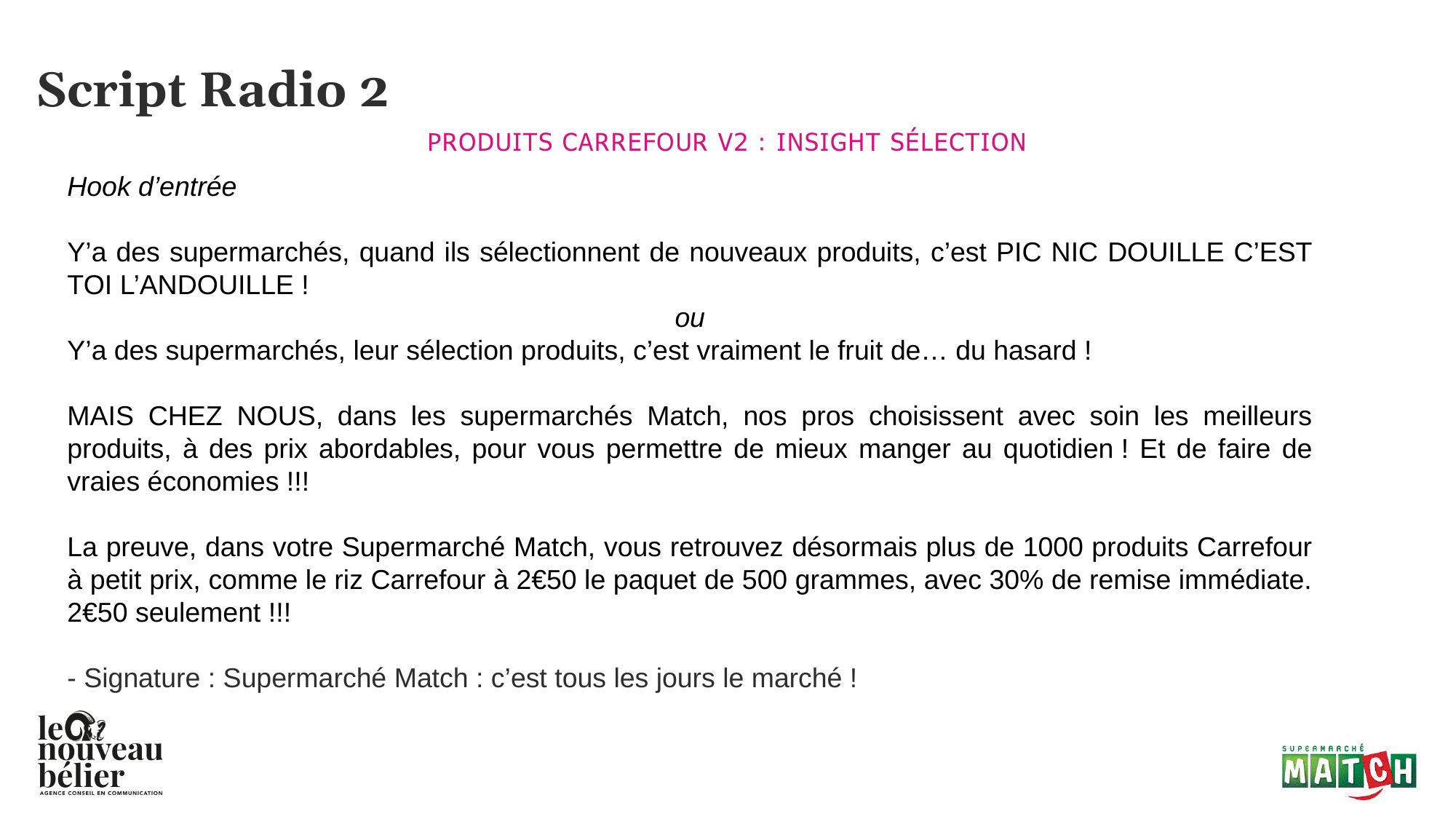

# Script Radio 2
Produits Carrefour V2 : Insight Sélection

Hook d’entrée

Y’a des supermarchés, quand ils sélectionnent de nouveaux produits, c’est PIC NIC DOUILLE C’EST TOI L’ANDOUILLE !
ou
Y’a des supermarchés, leur sélection produits, c’est vraiment le fruit de… du hasard !

MAIS CHEZ NOUS, dans les supermarchés Match, nos pros choisissent avec soin les meilleurs produits, à des prix abordables, pour vous permettre de mieux manger au quotidien ! Et de faire de vraies économies !!!

La preuve, dans votre Supermarché Match, vous retrouvez désormais plus de 1000 produits Carrefour à petit prix, comme le riz Carrefour à 2€50 le paquet de 500 grammes, avec 30% de remise immédiate. 2€50 seulement !!!

- Signature : Supermarché Match : c’est tous les jours le marché !